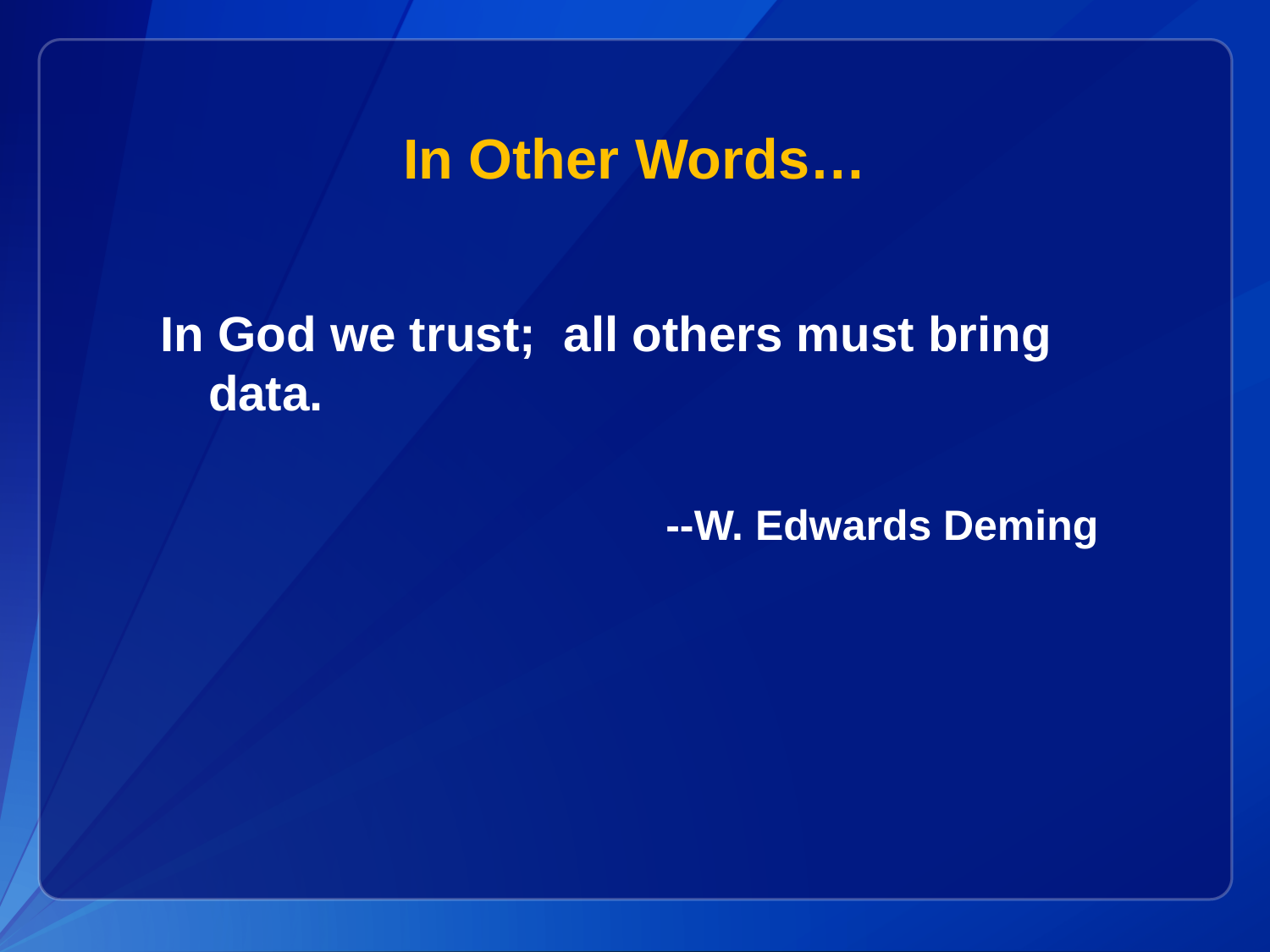

# In Other Words…
In God we trust;  all others must bring data.

--W. Edwards Deming